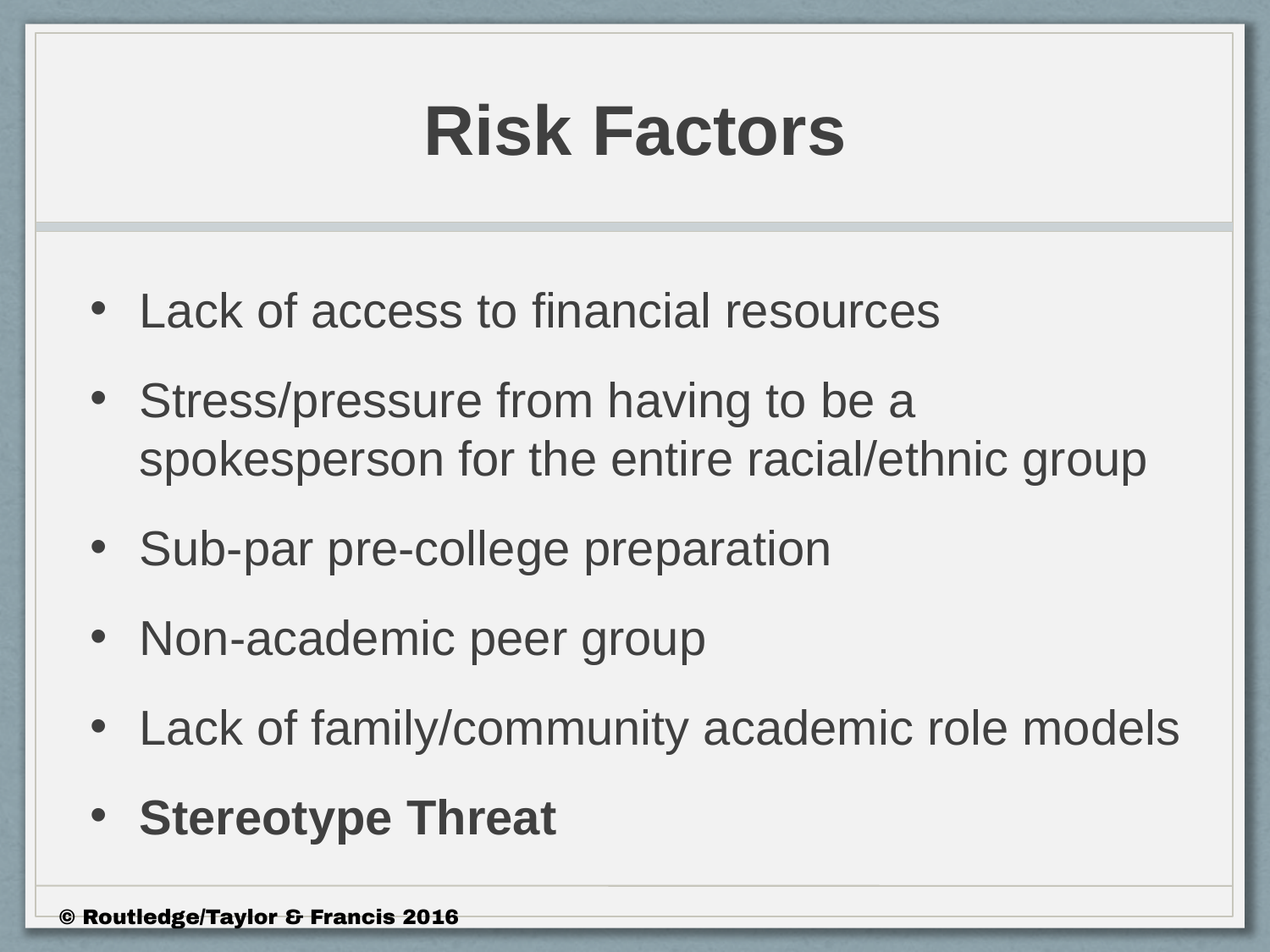

# Risk Factors
Lack of access to financial resources
Stress/pressure from having to be a spokesperson for the entire racial/ethnic group
Sub-par pre-college preparation
Non-academic peer group
Lack of family/community academic role models
Stereotype Threat

© Routledge/Taylor & Francis 2016